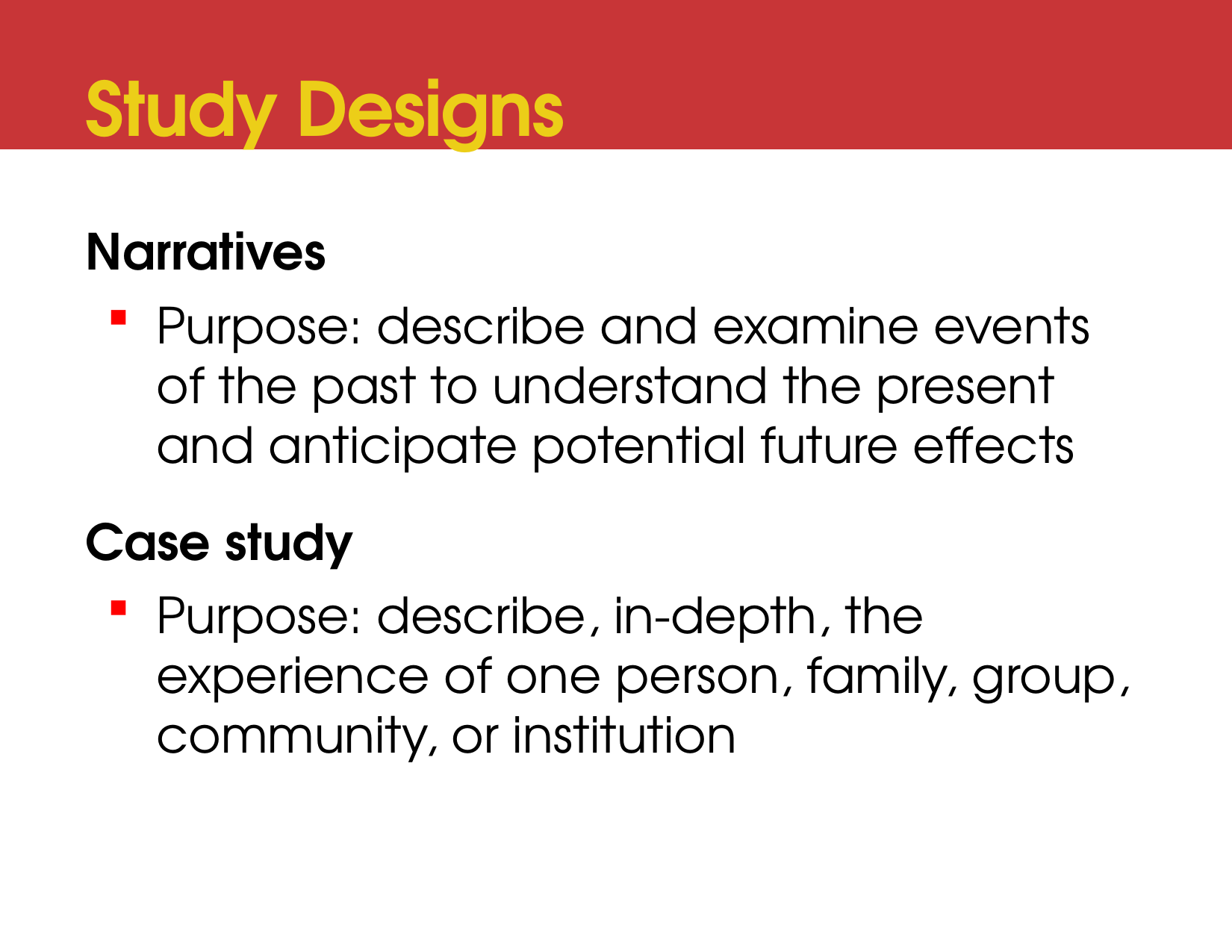

Study Designs
Narratives
Purpose: describe and examine events
of the past to understand the present
and anticipate potential future effects
Case study
Purpose: describe, in-depth, the experience of one person, family, group, community, or institution